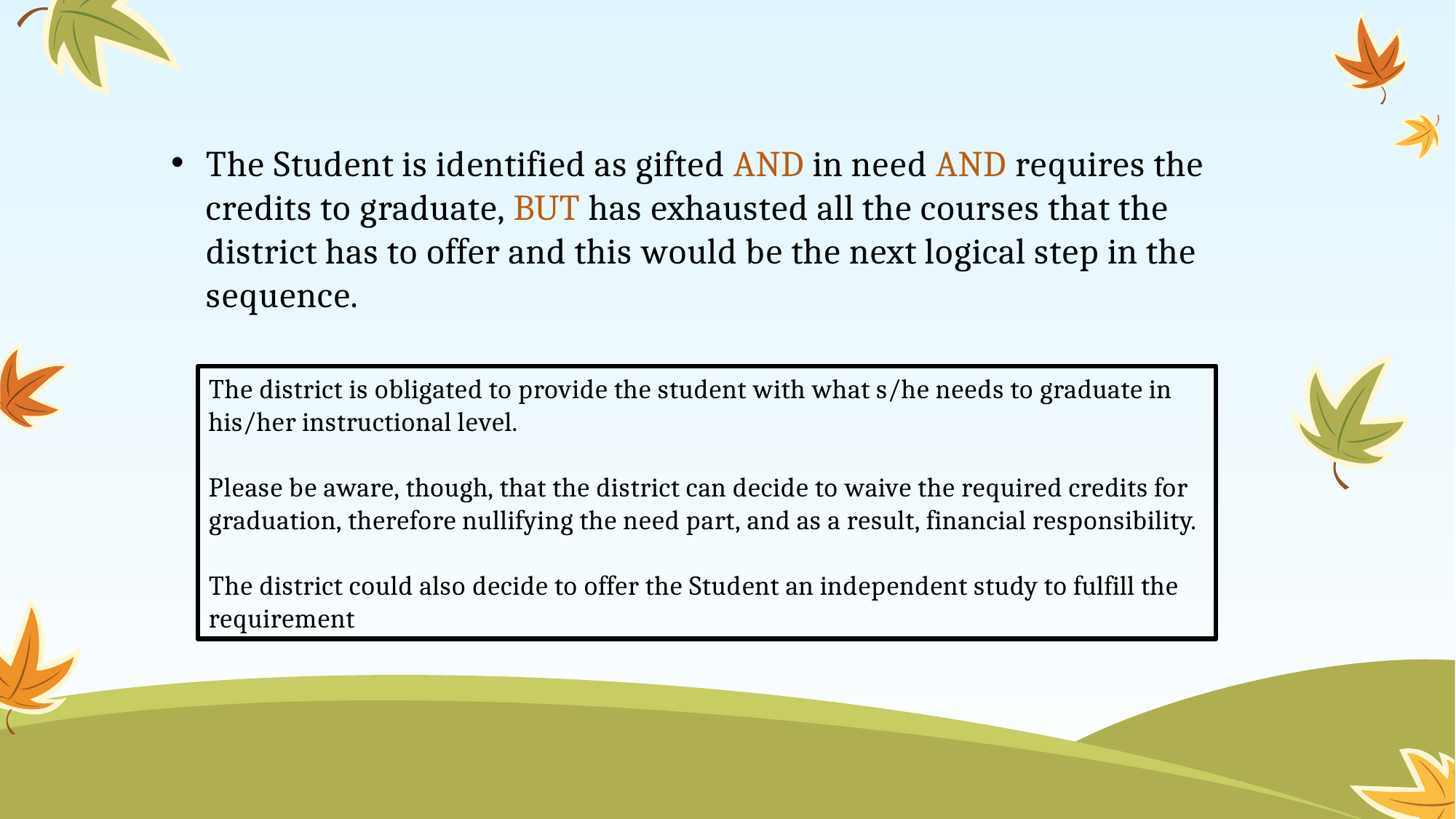

The Student is identified as gifted AND in need AND requires the credits to graduate, BUT has exhausted all the courses that the district has to offer and this would be the next logical step in the sequence.
The district is obligated to provide the student with what s/he needs to graduate in his/her instructional level.

Please be aware, though, that the district can decide to waive the required credits for graduation, therefore nullifying the need part, and as a result, financial responsibility.

The district could also decide to offer the Student an independent study to fulfill the requirement